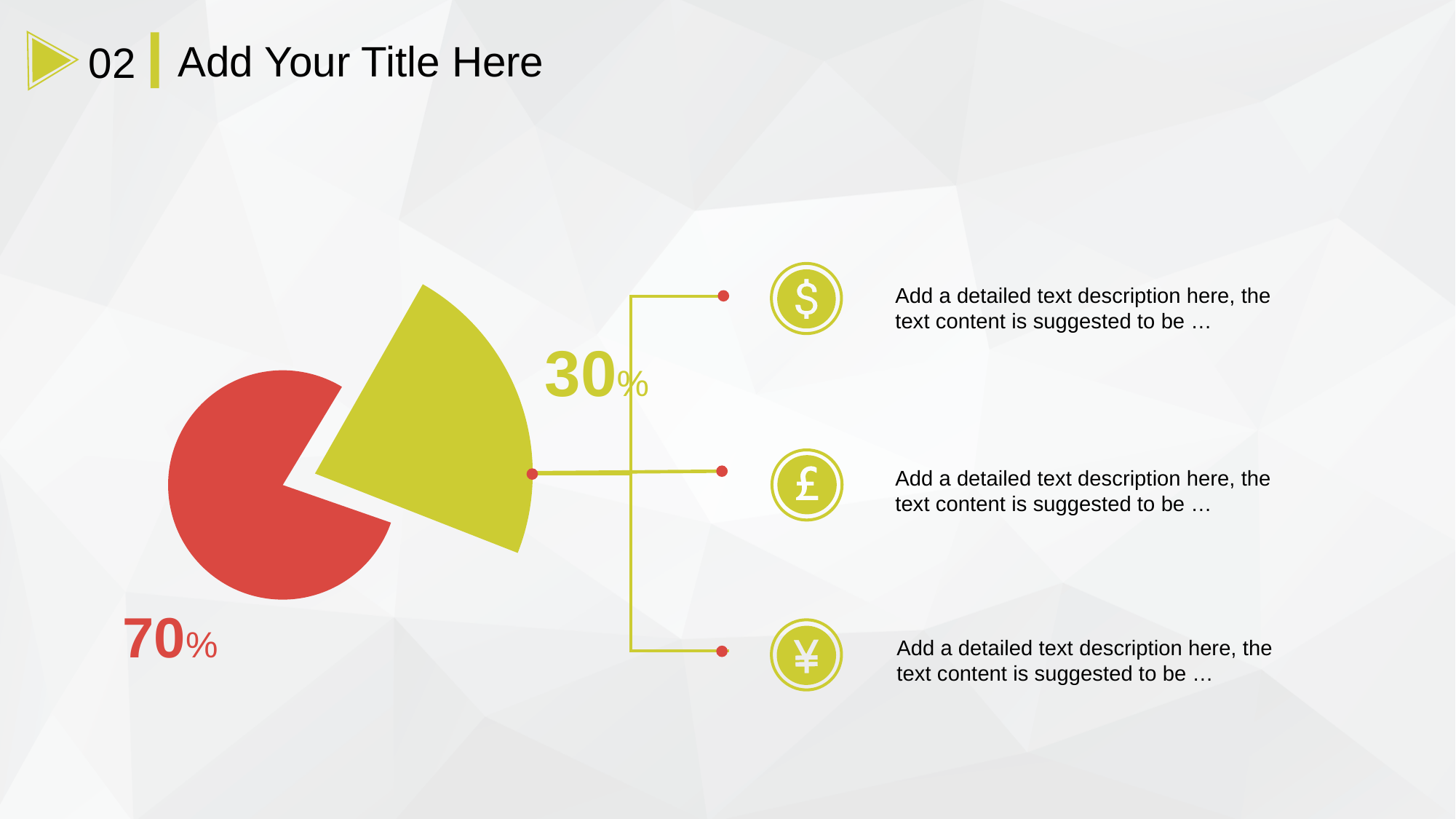

Add Your Title Here
02

Add a detailed text description here, the text content is suggested to be …

30%

Add a detailed text description here, the text content is suggested to be …

70%

Add a detailed text description here, the text content is suggested to be …